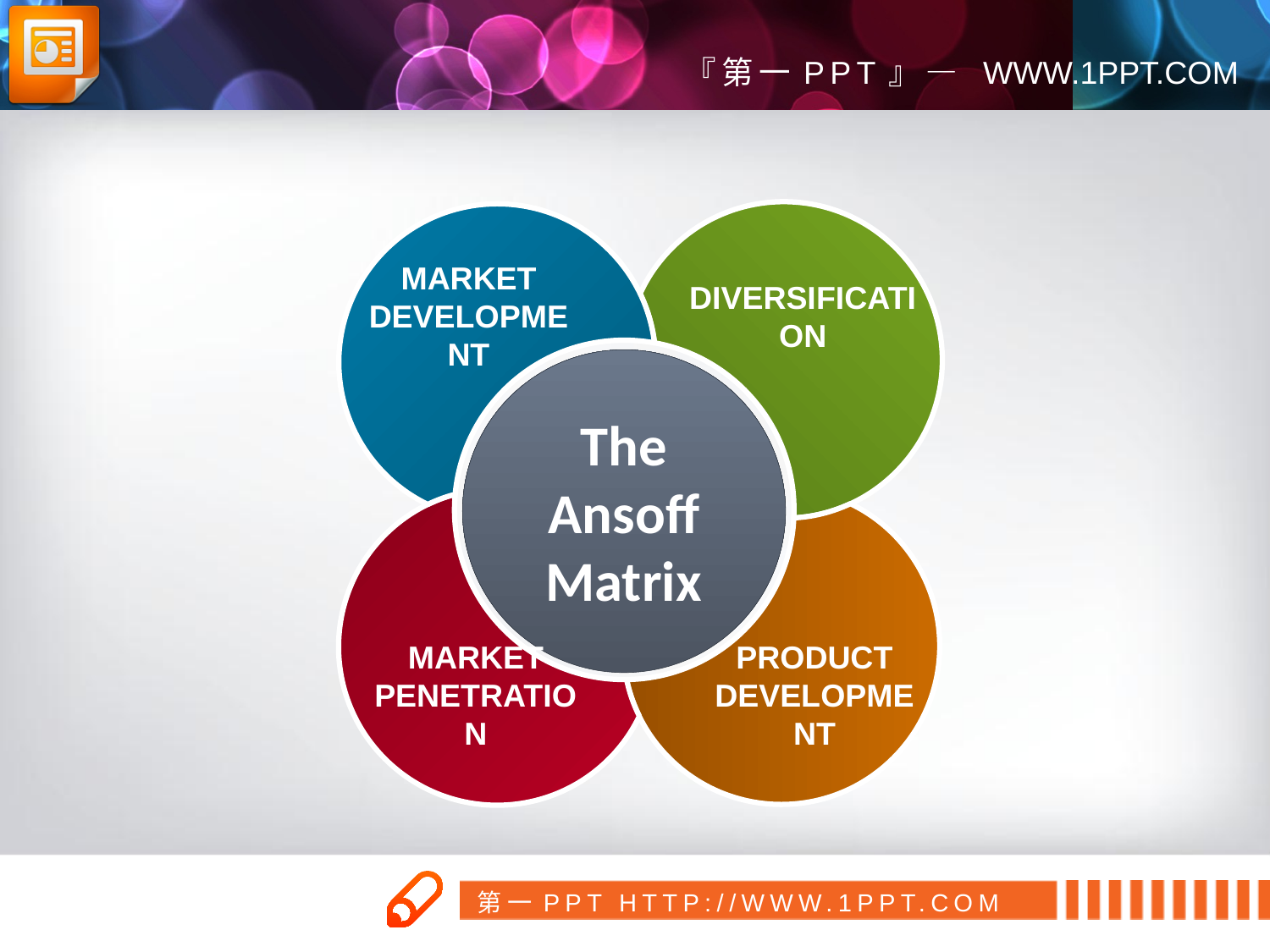

Market Development
Diversification
The Ansoff Matrix

Market Penetration
Product Development